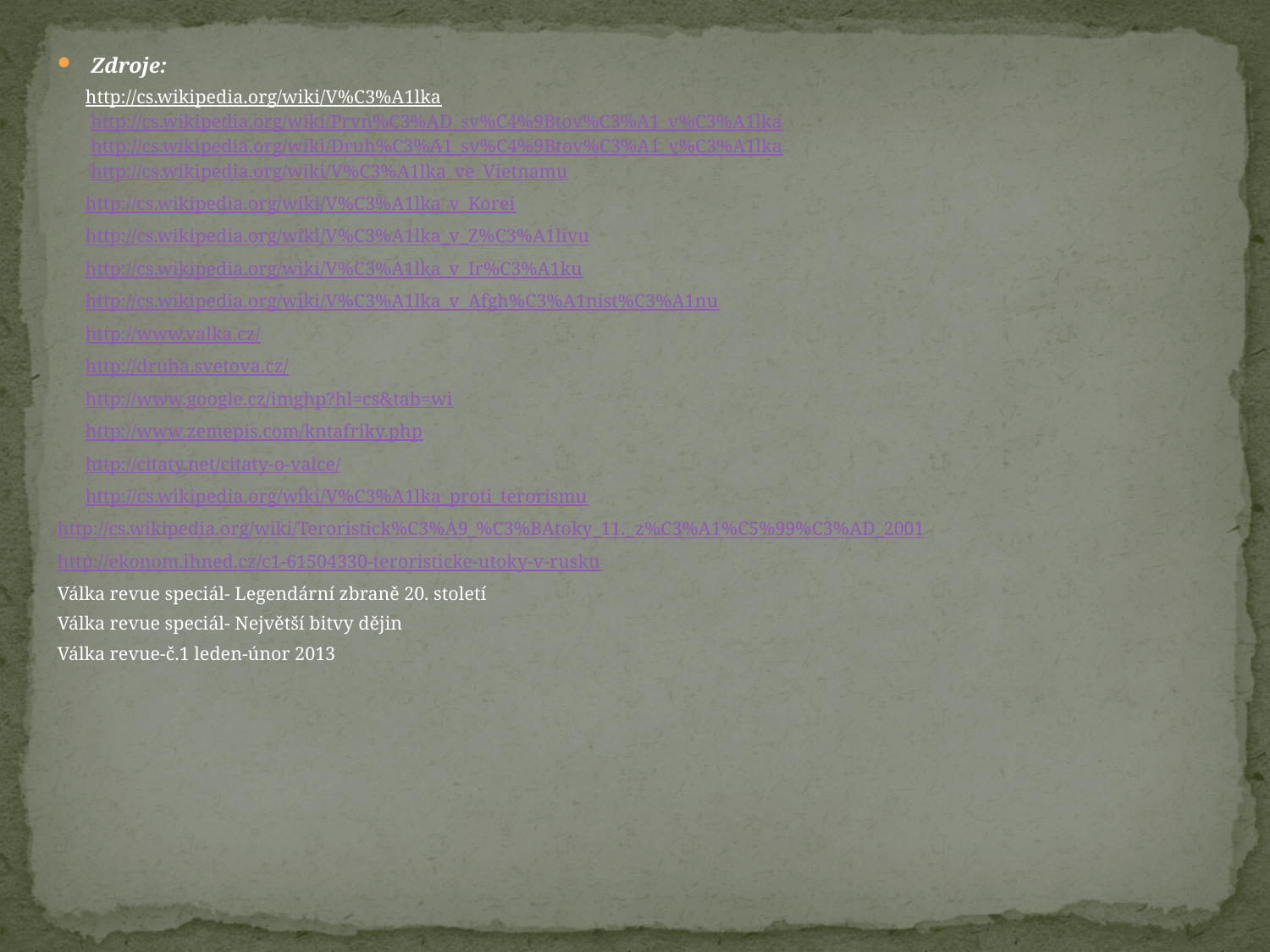

Zdroje:
      http://cs.wikipedia.org/wiki/V%C3%A1lka
http://cs.wikipedia.org/wiki/Prvn%C3%AD_sv%C4%9Btov%C3%A1_v%C3%A1lka
http://cs.wikipedia.org/wiki/Druh%C3%A1_sv%C4%9Btov%C3%A1_v%C3%A1lka
http://cs.wikipedia.org/wiki/V%C3%A1lka_ve_Vietnamu
      http://cs.wikipedia.org/wiki/V%C3%A1lka_v_Korei
      http://cs.wikipedia.org/wiki/V%C3%A1lka_v_Z%C3%A1livu
      http://cs.wikipedia.org/wiki/V%C3%A1lka_v_Ir%C3%A1ku
      http://cs.wikipedia.org/wiki/V%C3%A1lka_v_Afgh%C3%A1nist%C3%A1nu
      http://www.valka.cz/
      http://druha.svetova.cz/
      http://www.google.cz/imghp?hl=cs&tab=wi
      http://www.zemepis.com/kntafriky.php
      http://citaty.net/citaty-o-valce/
      http://cs.wikipedia.org/wiki/V%C3%A1lka_proti_terorismu
http://cs.wikipedia.org/wiki/Teroristick%C3%A9_%C3%BAtoky_11._z%C3%A1%C5%99%C3%AD_2001
http://ekonom.ihned.cz/c1-61504330-teroristicke-utoky-v-rusku
Válka revue speciál- Legendární zbraně 20. století
Válka revue speciál- Největší bitvy dějin
Válka revue-č.1 leden-únor 2013